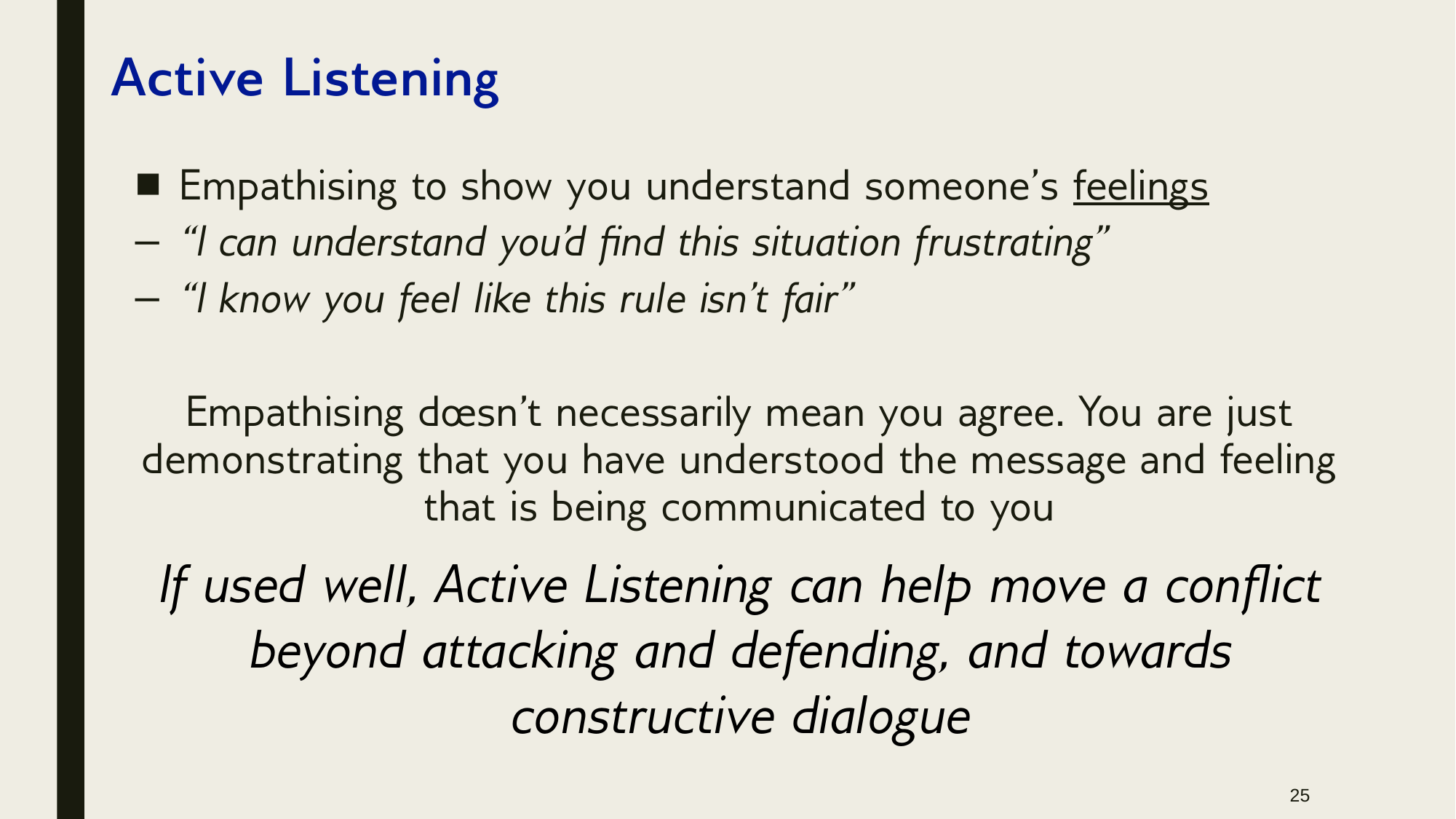

# Active Listening
Empathising to show you understand someone’s feelings
“I can understand you’d find this situation frustrating”
“I know you feel like this rule isn’t fair”

Empathising doesn’t necessarily mean you agree. You are just demonstrating that you have understood the message and feeling that is being communicated to you

If used well, Active Listening can help move a conflict beyond attacking and defending, and towards constructive dialogue

25